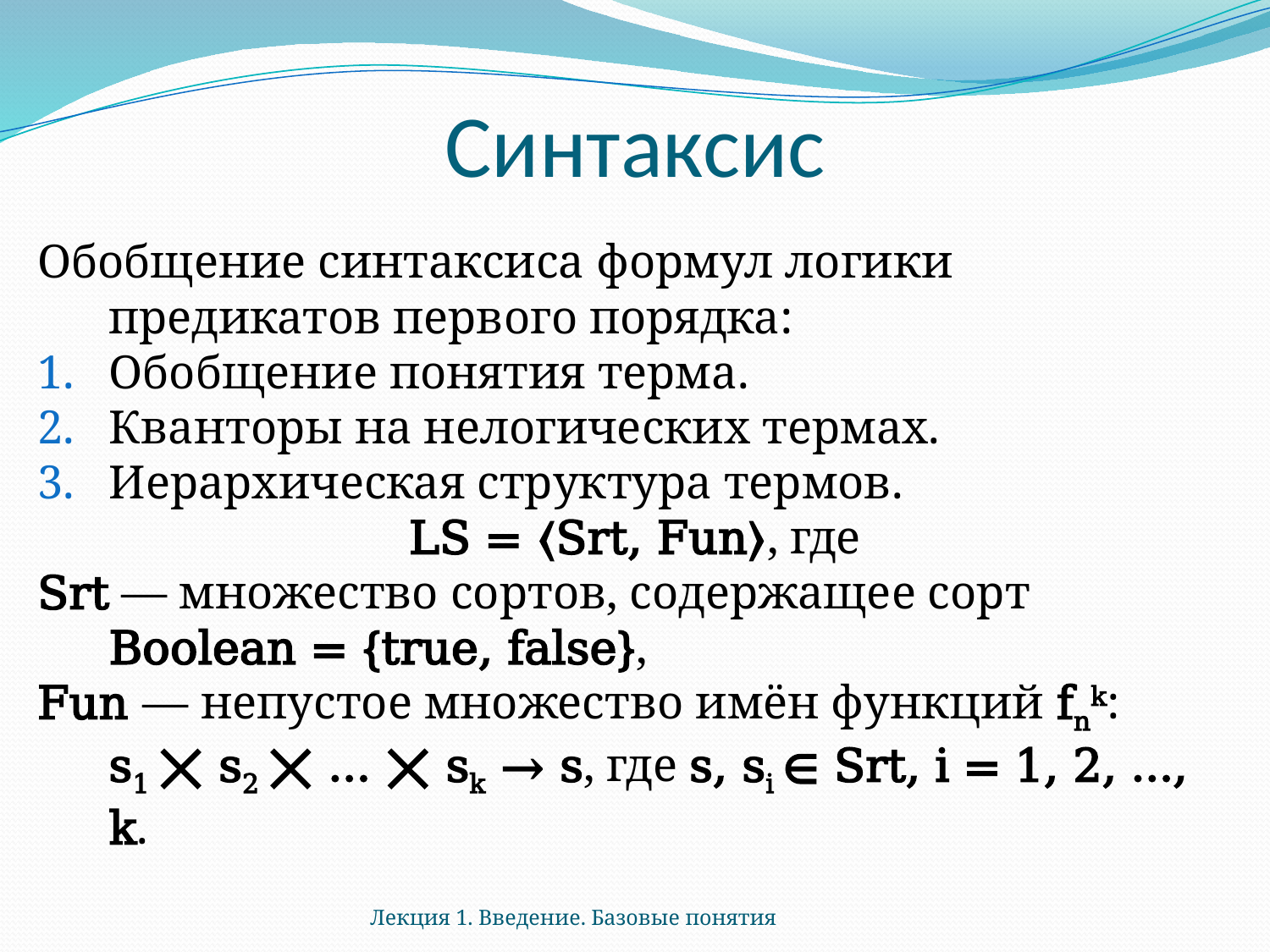

# Синтаксис
Обобщение синтаксиса формул логики предикатов первого порядка:
Обобщение понятия терма.
Кванторы на нелогических термах.
Иерархическая структура термов.
LS = ⟨Srt, Fun⟩, где
Srt — множество сортов, содержащее сорт
	Boolean = {true, false},
Fun — непустое множество имён функций fnk:
	s1 ⨉ s2 ⨉ … ⨉ sk → s, где s, si ∈ Srt, i = 1, 2, …, k.
Лекция 1. Введение. Базовые понятия